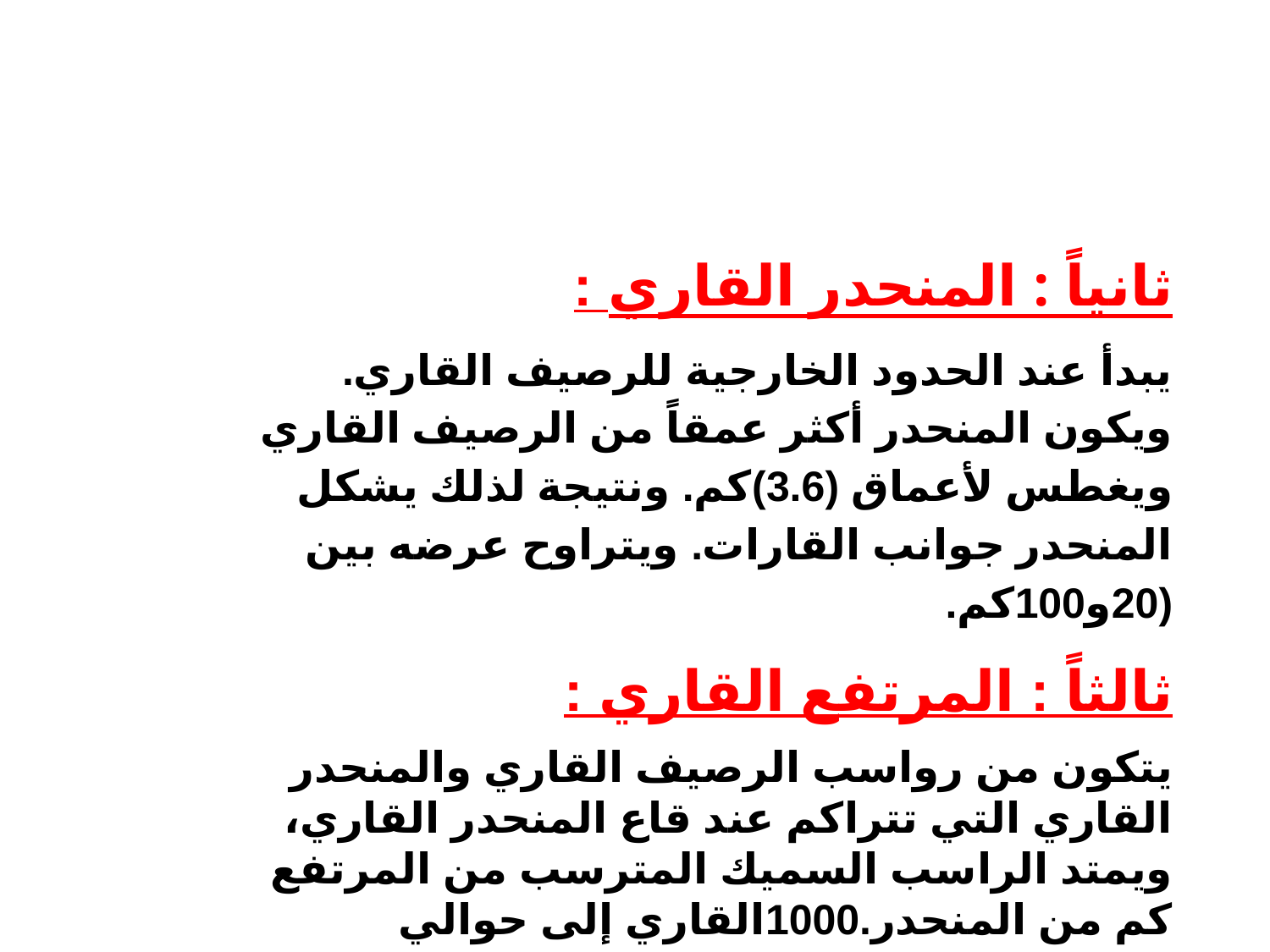

ثانياً : المنحدر القاري :
يبدأ عند الحدود الخارجية للرصيف القاري. ويكون المنحدر أكثر عمقاً من الرصيف القاري ويغطس لأعماق (3.6)كم. ونتيجة لذلك يشكل المنحدر جوانب القارات. ويتراوح عرضه بين (20و100كم.
ثالثاً : المرتفع القاري :
يتكون من رواسب الرصيف القاري والمنحدر القاري التي تتراكم عند قاع المنحدر القاري، ويمتد الراسب السميك المترسب من المرتفع كم من المنحدر.1000القاري إلى حوالي